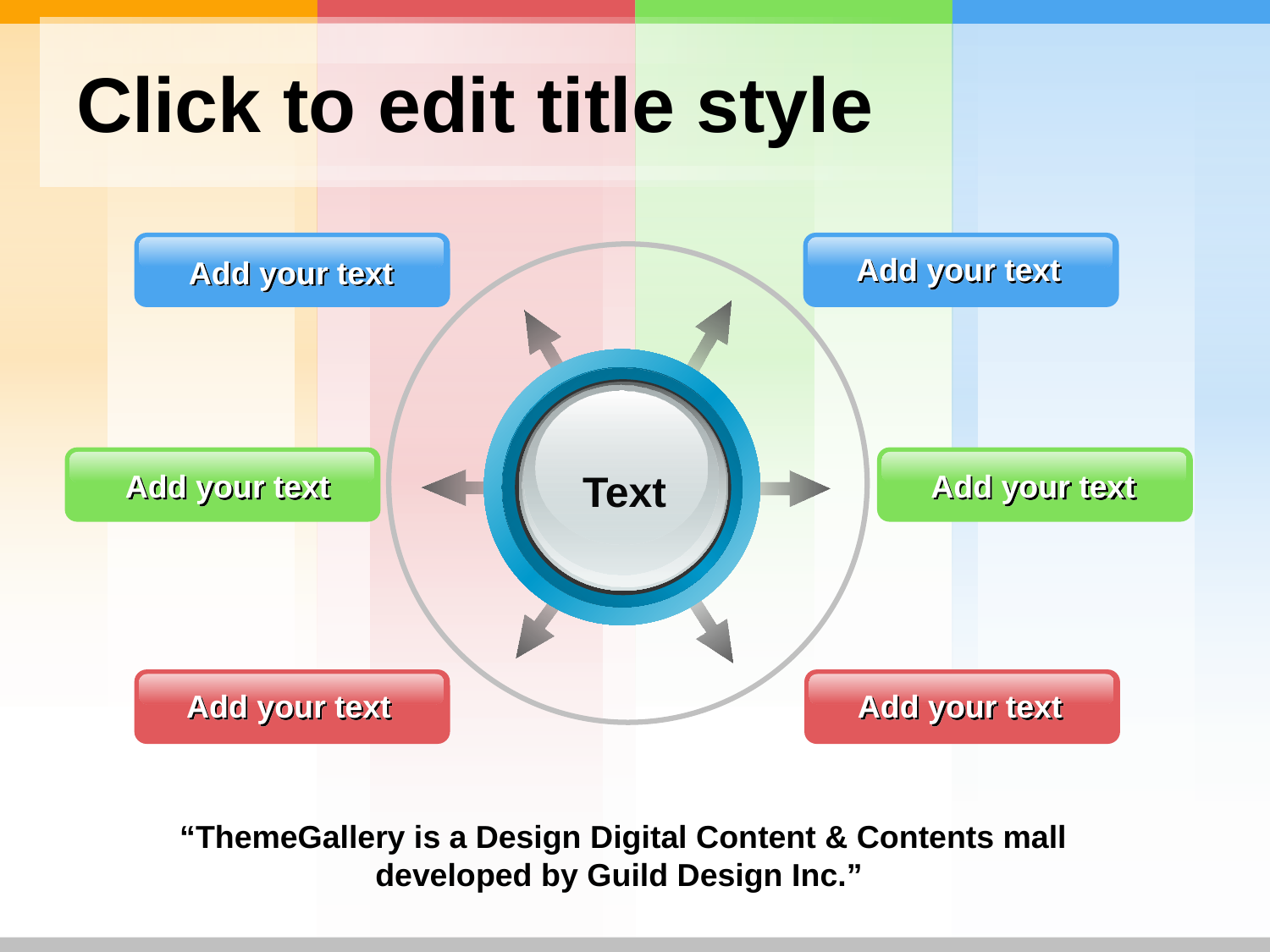

# Click to edit title style

Add your text

Add your text

Text

Add your text
Add your text

Add your text
Add your text
 “ThemeGallery is a Design Digital Content & Contents mall developed by Guild Design Inc.”